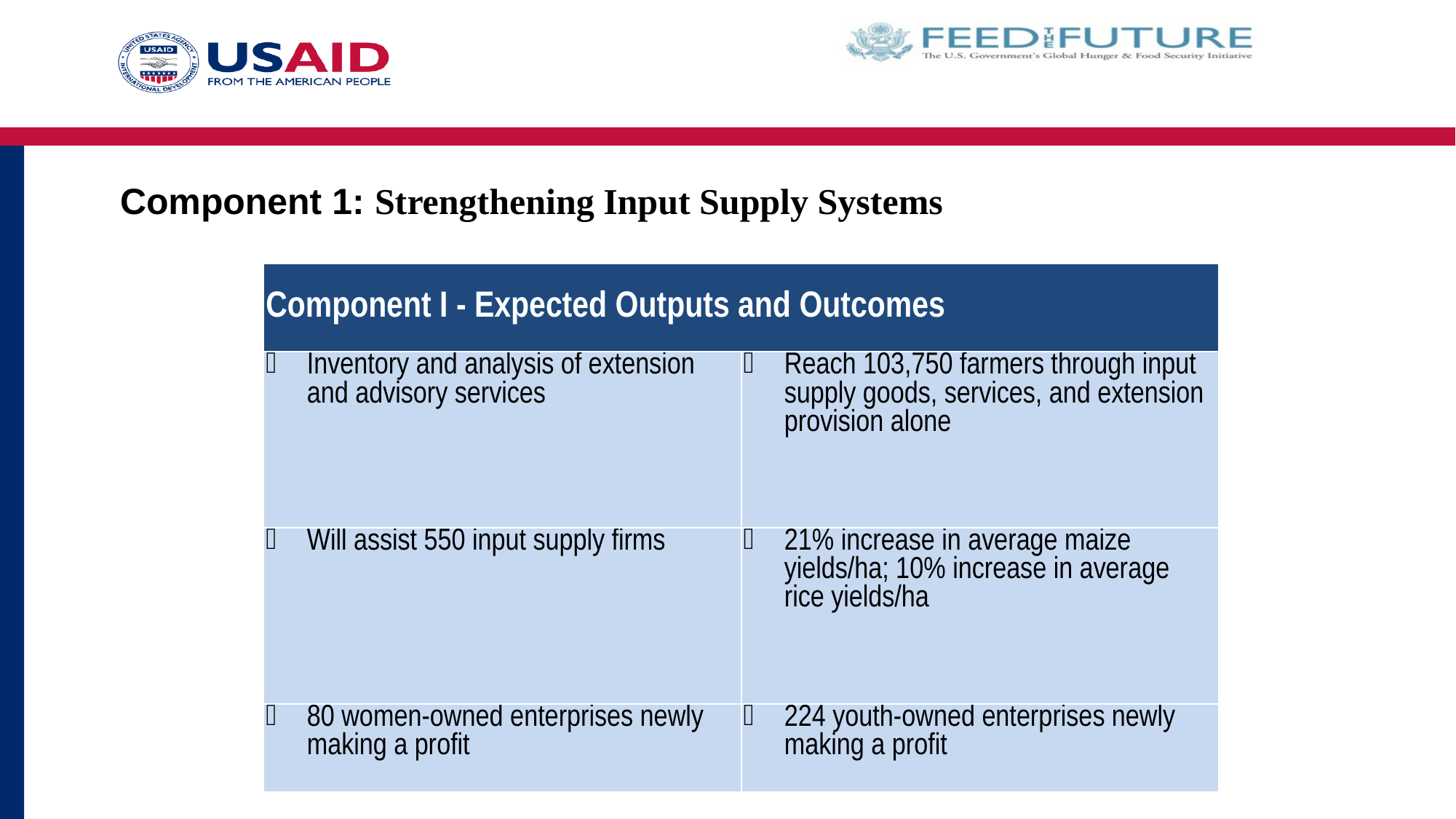

# Component 1: Strengthening Input Supply Systems
| Component I - Expected Outputs and Outcomes |  |
| --- | --- |
| Inventory and analysis of extension and advisory services | Reach 103,750 farmers through input supply goods, services, and extension provision alone |
| Will assist 550 input supply firms | 21% increase in average maize yields/ha; 10% increase in average rice yields/ha |
| 80 women-owned enterprises newly making a profit | 224 youth-owned enterprises newly making a profit |